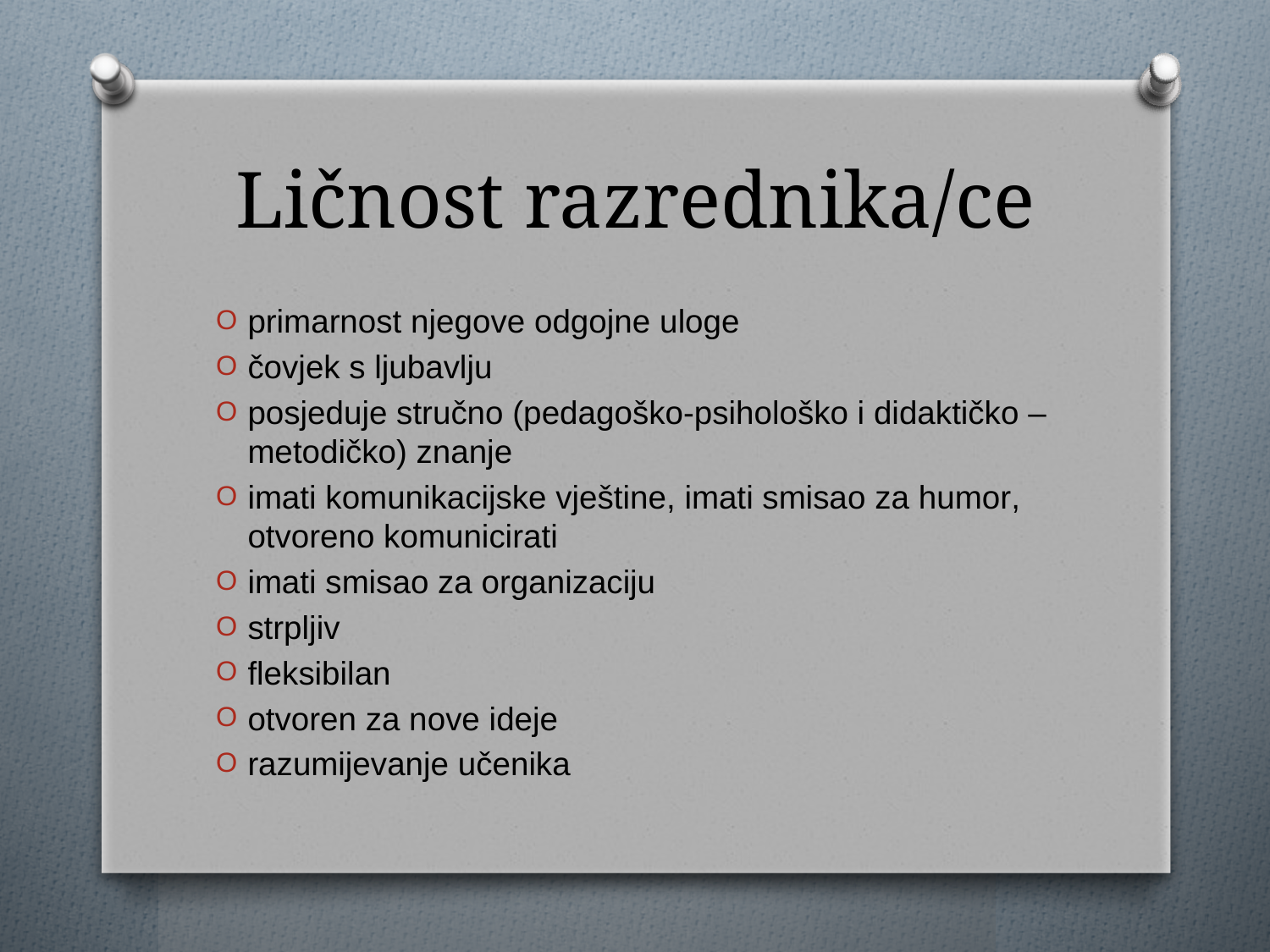

# Ličnost razrednika/ce
primarnost njegove odgojne uloge
čovjek s ljubavlju
posjeduje stručno (pedagoško-psihološko i didaktičko –metodičko) znanje
imati komunikacijske vještine, imati smisao za humor, otvoreno komunicirati
imati smisao za organizaciju
strpljiv
fleksibilan
otvoren za nove ideje
razumijevanje učenika